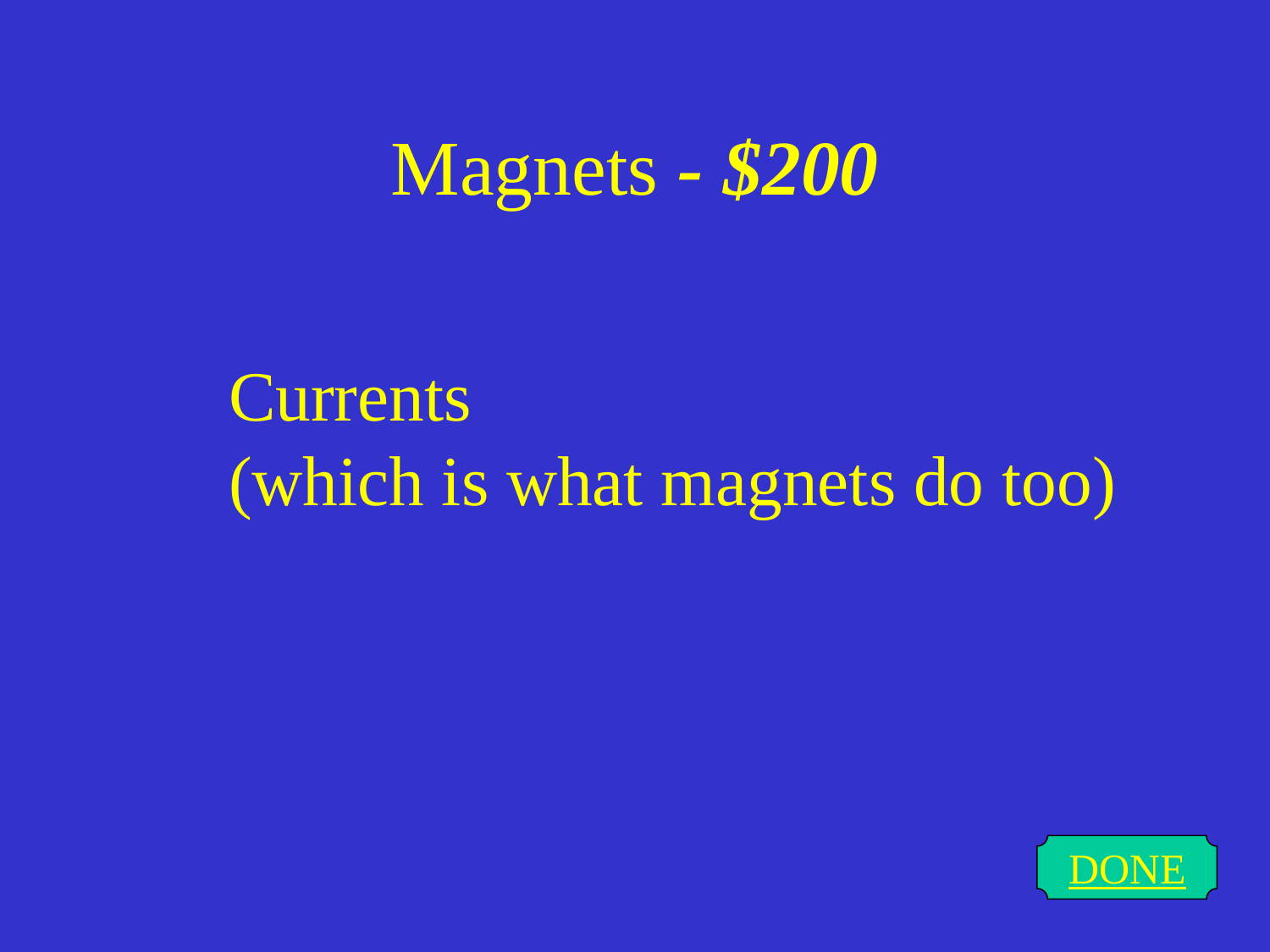

# Magnets - $200
Currents
(which is what magnets do too)

DONE